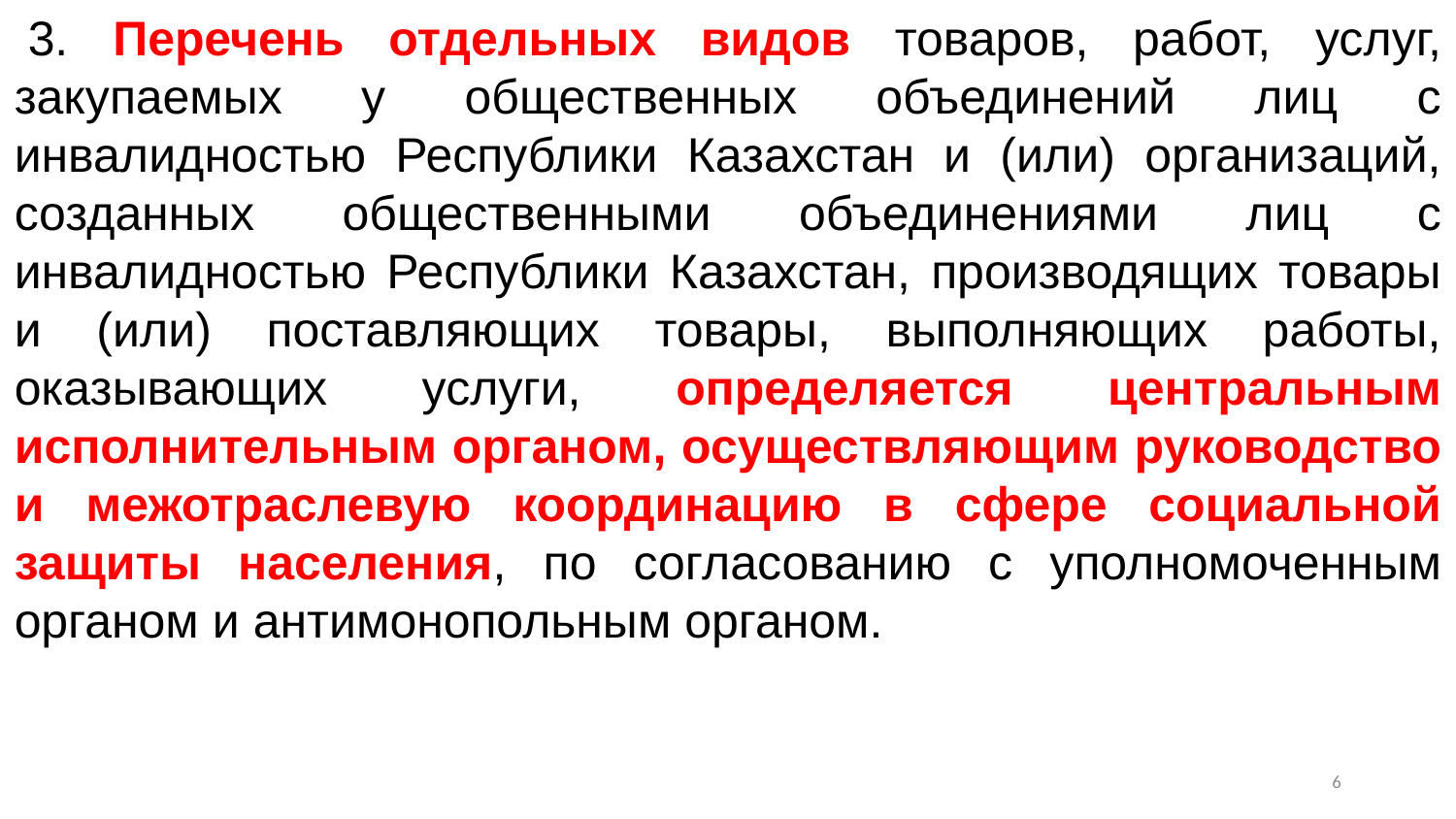

3. Перечень отдельных видов товаров, работ, услуг, закупаемых у общественных объединений лиц с инвалидностью Республики Казахстан и (или) организаций, созданных общественными объединениями лиц с инвалидностью Республики Казахстан, производящих товары и (или) поставляющих товары, выполняющих работы, оказывающих услуги, определяется центральным исполнительным органом, осуществляющим руководство и межотраслевую координацию в сфере социальной защиты населения, по согласованию с уполномоченным органом и антимонопольным органом.
6